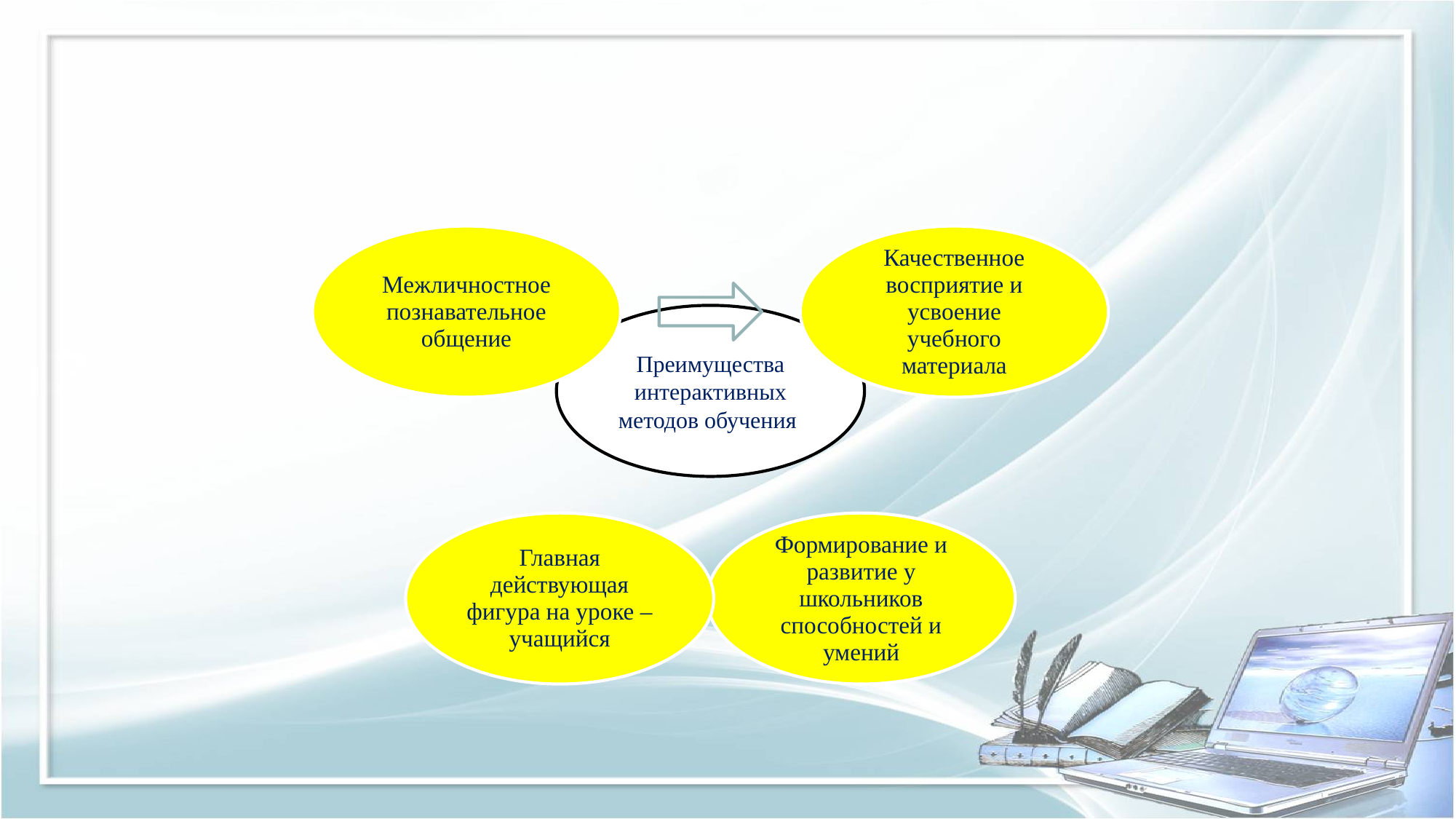

Преимущества интерактивных методов обучения
Формирование и развитие у школьников способностей и умений
Межличностное познавательное общение
Качественное восприятие и усвоение учебного материала
Главная действующая фигура на уроке – учащийся